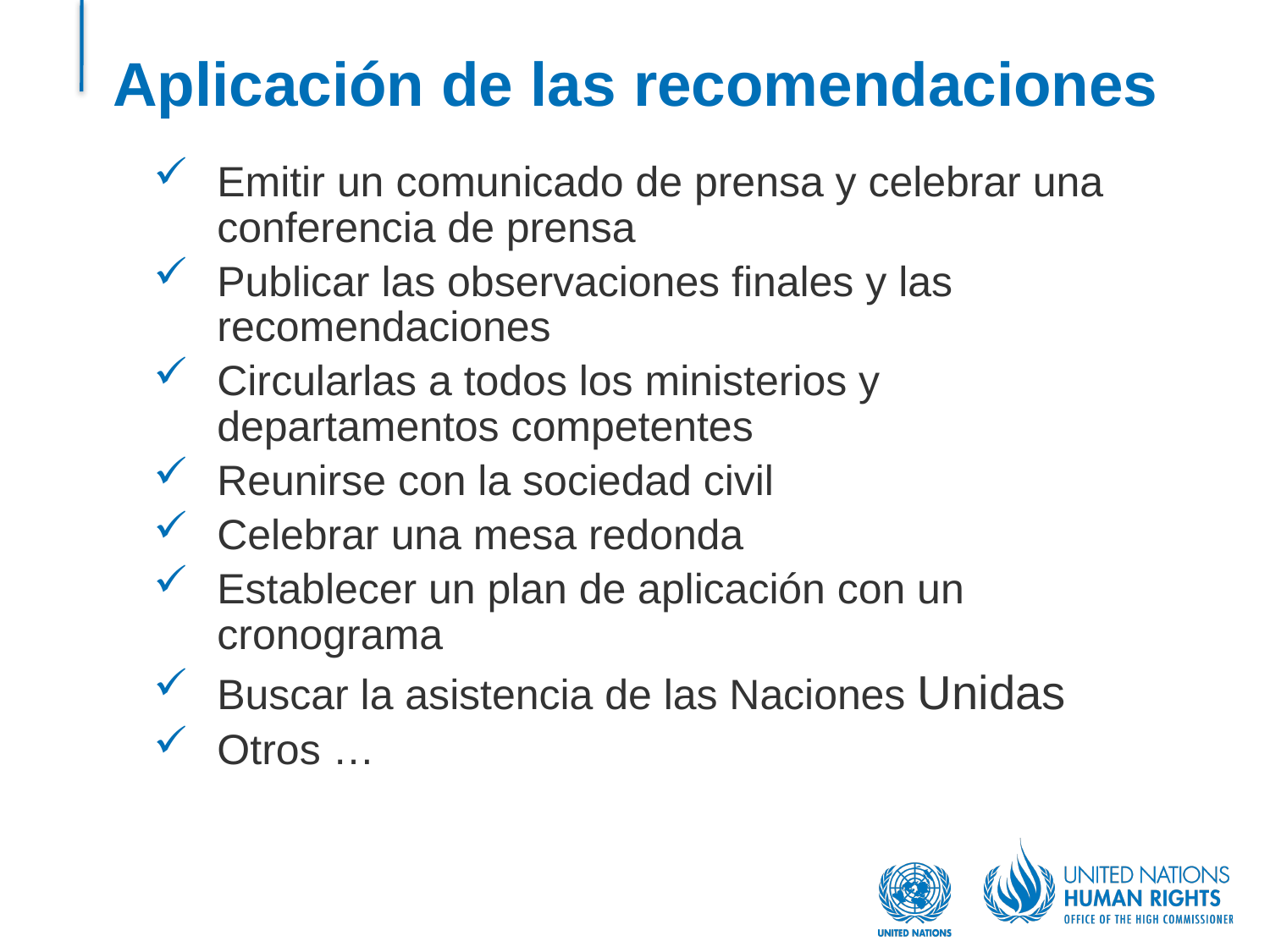

# Aplicación de las recomendaciones
Emitir un comunicado de prensa y celebrar una conferencia de prensa
Publicar las observaciones finales y las recomendaciones
Circularlas a todos los ministerios y departamentos competentes
Reunirse con la sociedad civil
Celebrar una mesa redonda
Establecer un plan de aplicación con un cronograma
Buscar la asistencia de las Naciones Unidas
Otros …